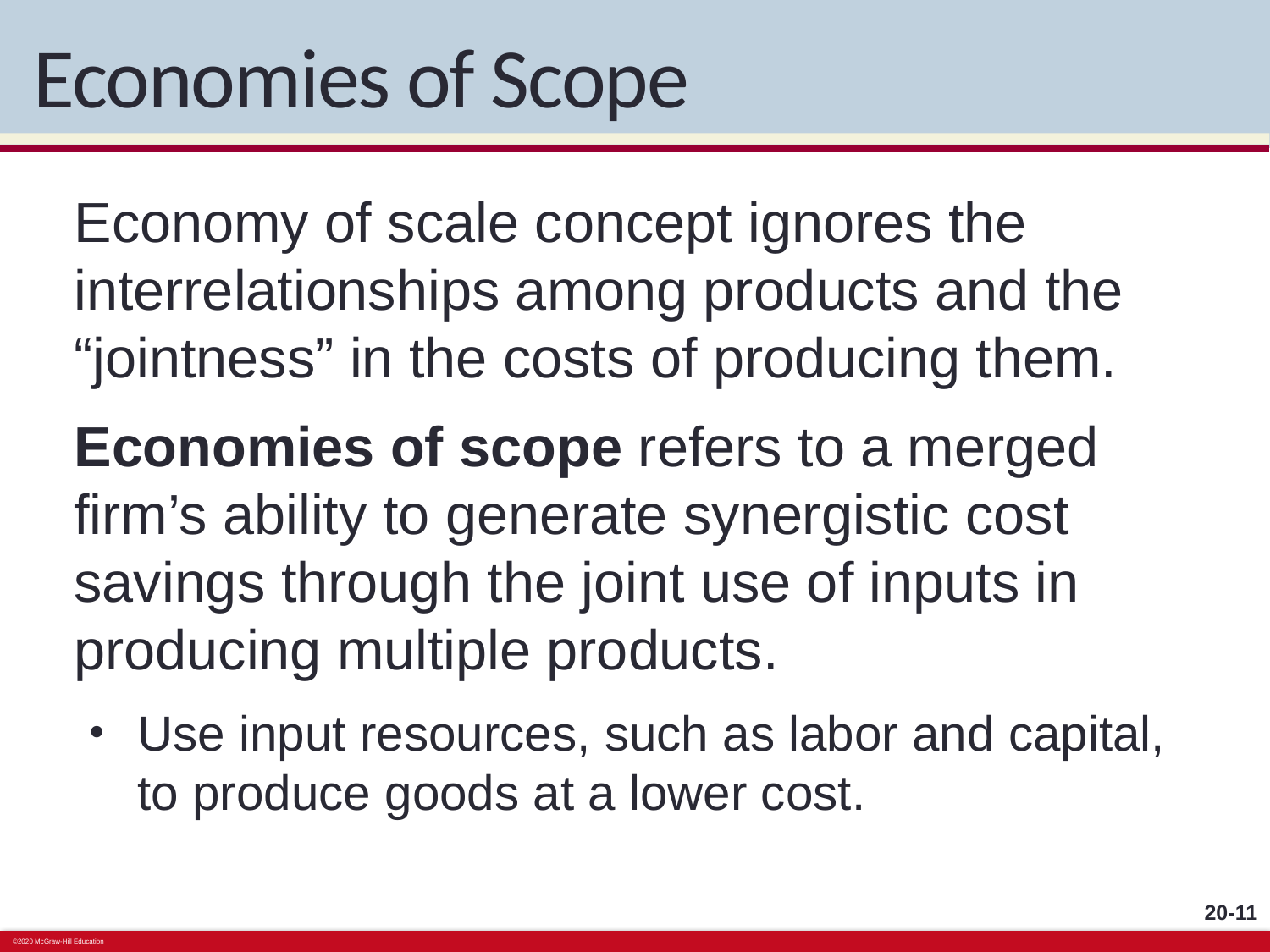

# Economies of Scope
Economy of scale concept ignores the interrelationships among products and the “jointness” in the costs of producing them.
Economies of scope refers to a merged firm’s ability to generate synergistic cost savings through the joint use of inputs in producing multiple products.
Use input resources, such as labor and capital, to produce goods at a lower cost.